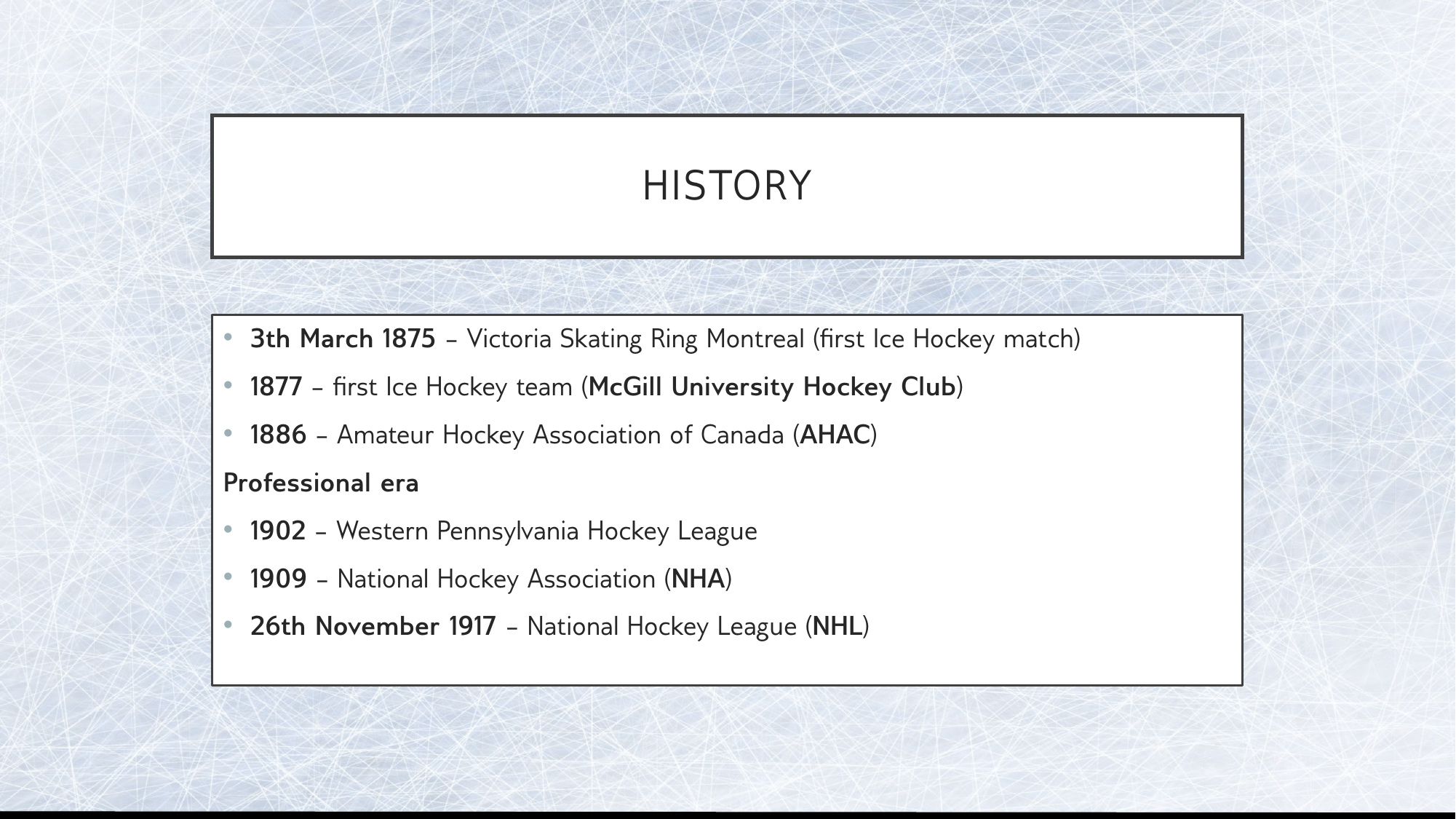

# History
3th March 1875 – Victoria Skating Ring Montreal (first Ice Hockey match)
1877 – first Ice Hockey team (McGill University Hockey Club)
1886 – Amateur Hockey Association of Canada (AHAC)
Professional era
1902 – Western Pennsylvania Hockey League
1909 – National Hockey Association (NHA)
26th November 1917 – National Hockey League (NHL)